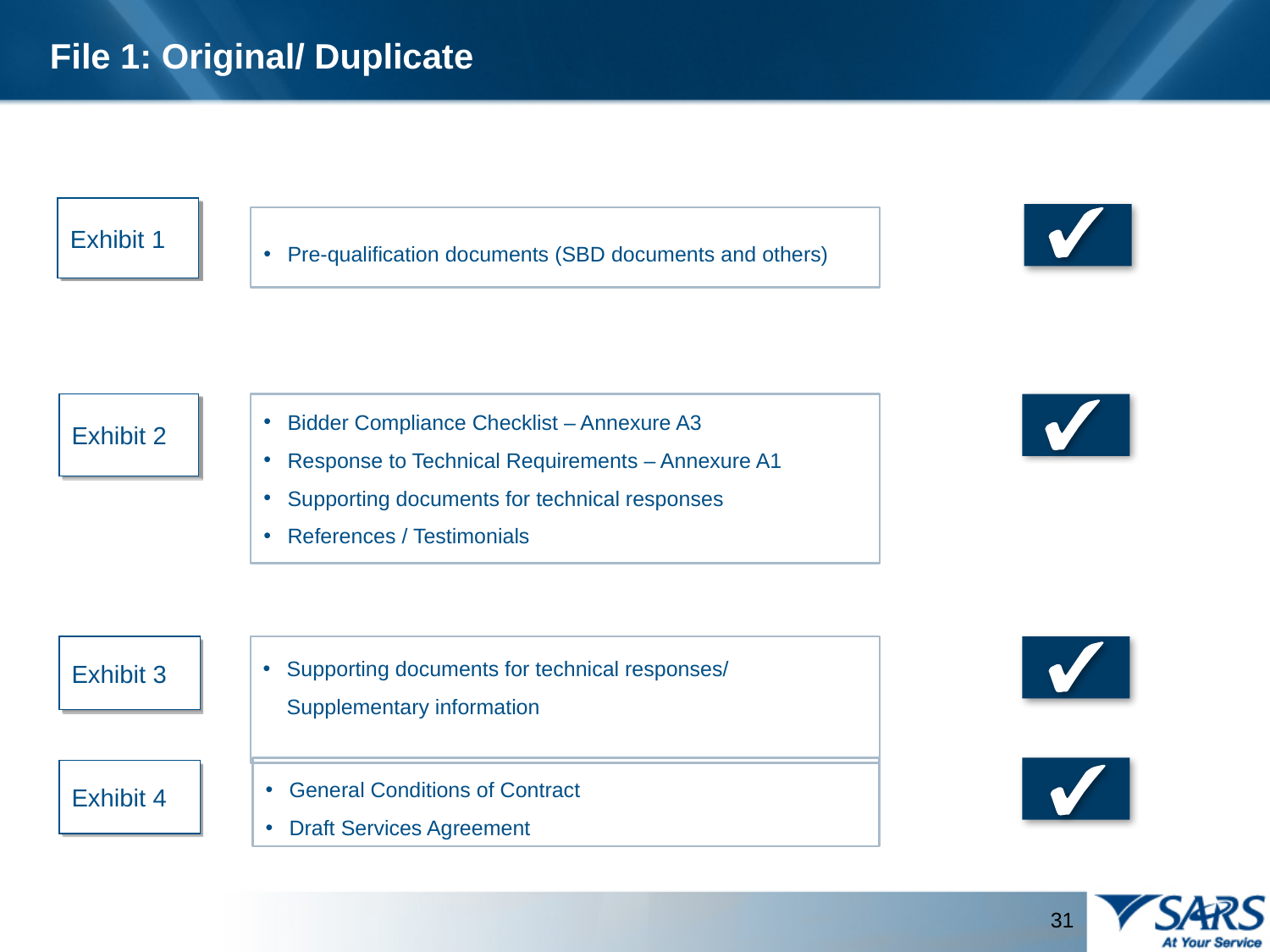

File 1: Original/ Duplicate
Exhibit 1

Pre-qualification documents (SBD documents and others)

Exhibit 2

Bidder Compliance Checklist – Annexure A3
Response to Technical Requirements – Annexure A1
Supporting documents for technical responses
References / Testimonials

Exhibit 3
Supporting documents for technical responses/ Supplementary information

General Conditions of Contract
Draft Services Agreement

Exhibit 4

31